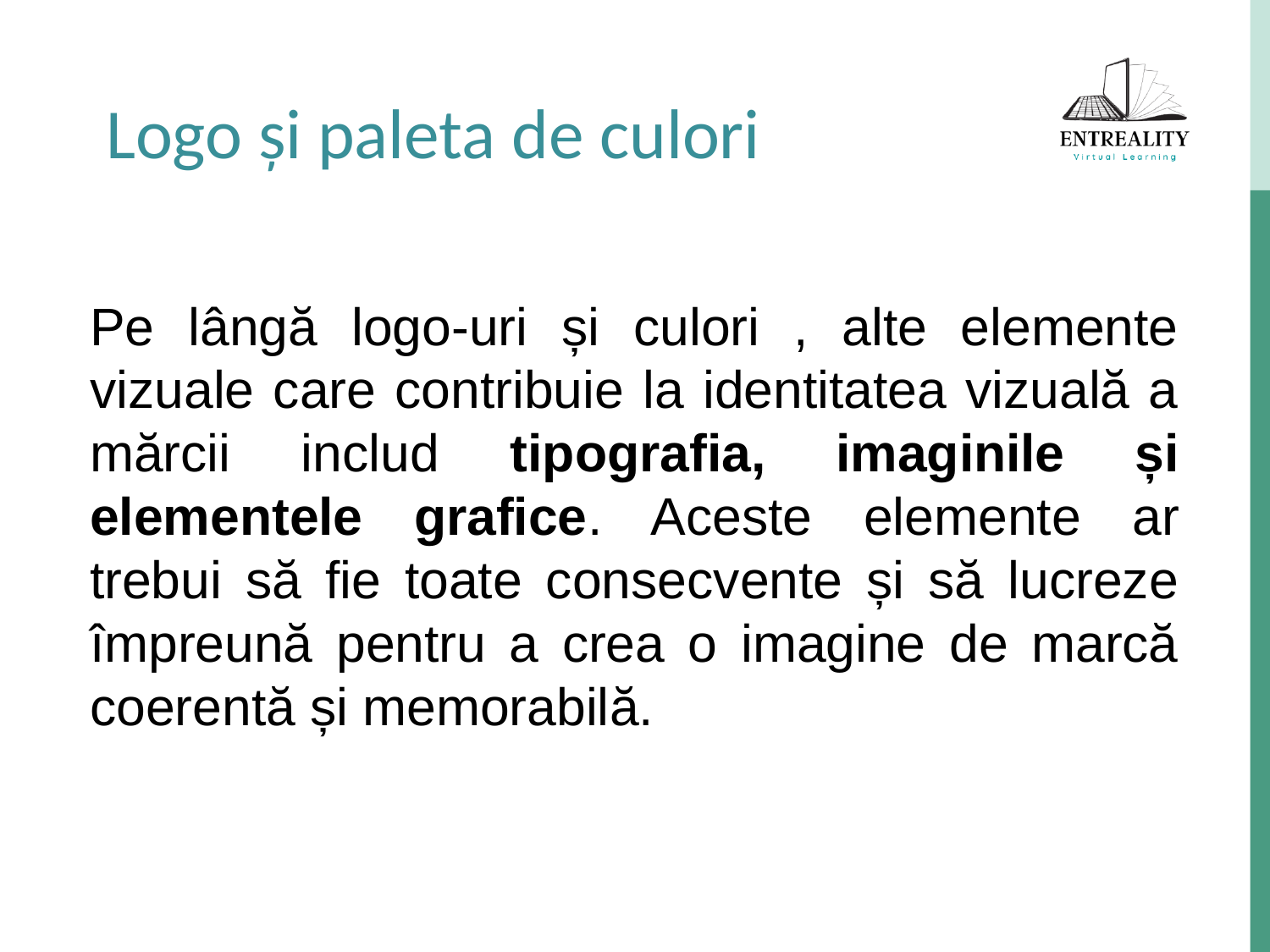

Logo și paleta de culori

Pe lângă logo-uri și culori , alte elemente vizuale care contribuie la identitatea vizuală a mărcii includ tipografia, imaginile și elementele grafice. Aceste elemente ar trebui să fie toate consecvente și să lucreze împreună pentru a crea o imagine de marcă coerentă și memorabilă.